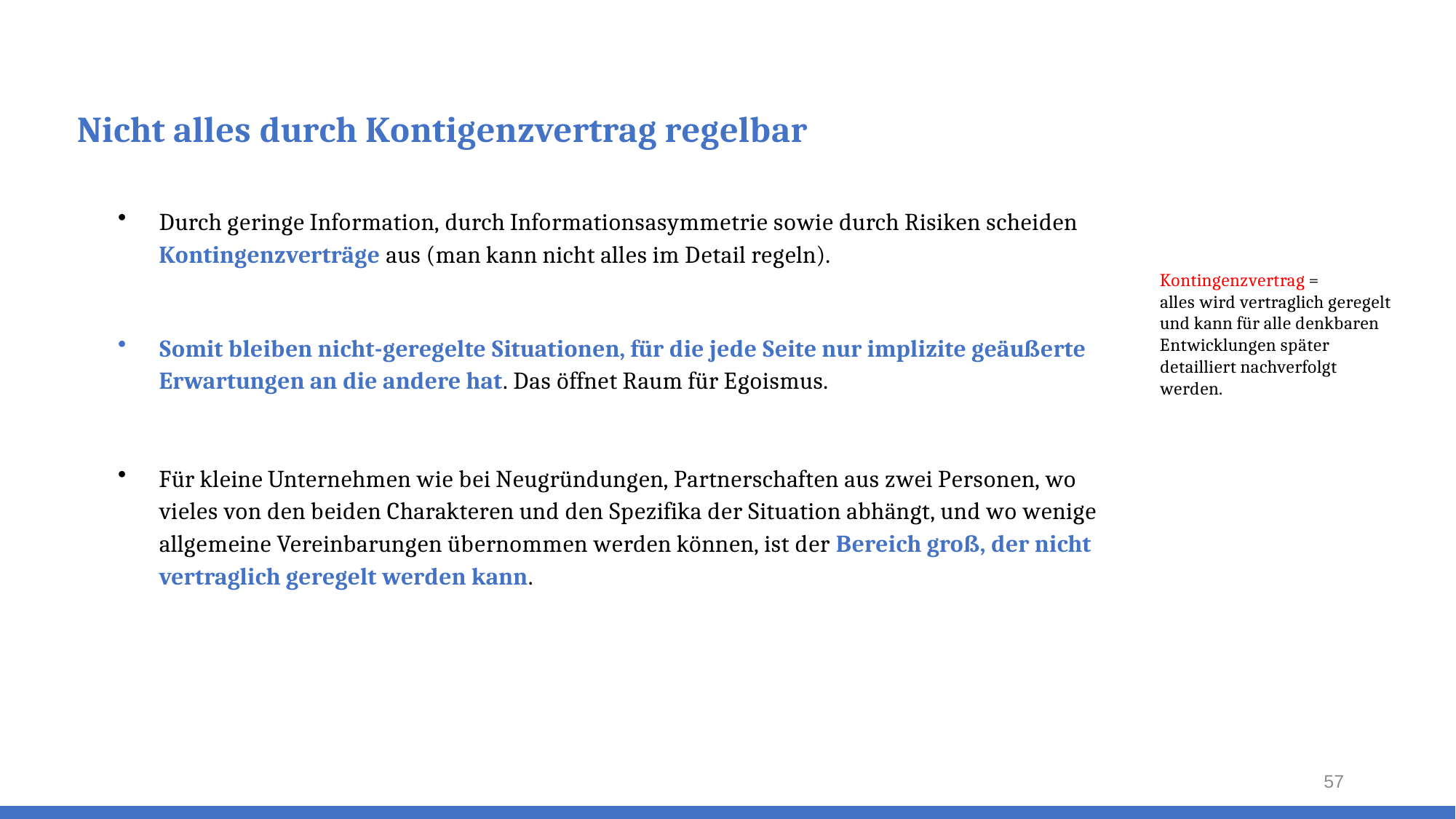

# Nicht alles durch Kontigenzvertrag regelbar
Durch geringe Information, durch Informationsasymmetrie sowie durch Risiken scheiden Kontingenzverträge aus (man kann nicht alles im Detail regeln).

Somit bleiben nicht-geregelte Situationen, für die jede Seite nur implizite geäußerte Erwartungen an die andere hat. Das öffnet Raum für Egoismus.
Für kleine Unternehmen wie bei Neugründungen, Partnerschaften aus zwei Personen, wo vieles von den beiden Charakteren und den Spezifika der Situation abhängt, und wo wenige allgemeine Vereinbarungen übernommen werden können, ist der Bereich groß, der nicht vertraglich geregelt werden kann.

Kontingenzvertrag =
alles wird vertraglich geregelt und kann für alle denkbaren Entwicklungen später detailliert nachverfolgt werden.
57